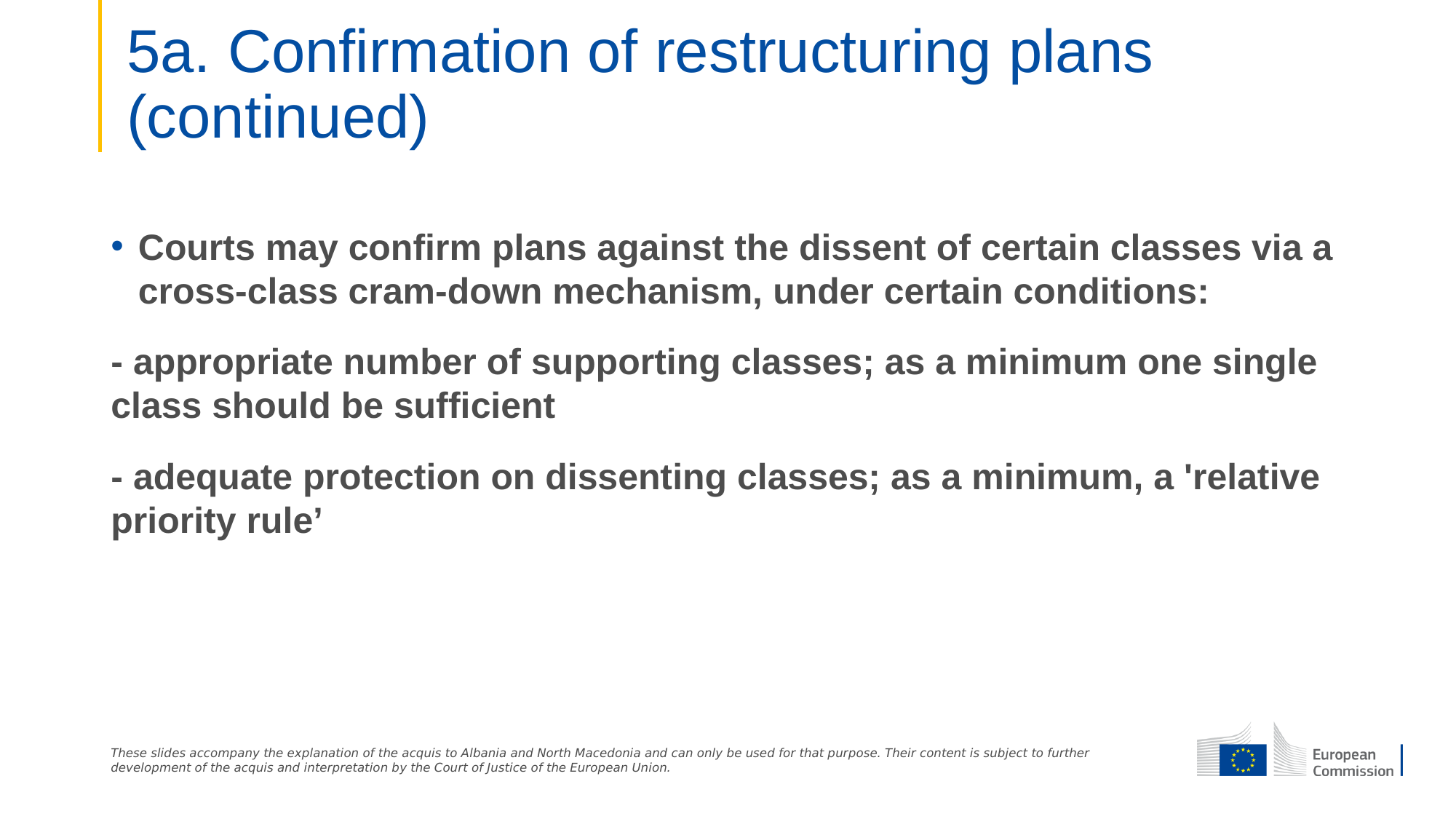

# 5a. Confirmation of restructuring plans  (continued)
Courts may confirm plans against the dissent of certain classes via a cross-class cram-down mechanism, under certain conditions:
- appropriate number of supporting classes; as a minimum one single class should be sufficient
- adequate protection on dissenting classes; as a minimum, a 'relative priority rule’